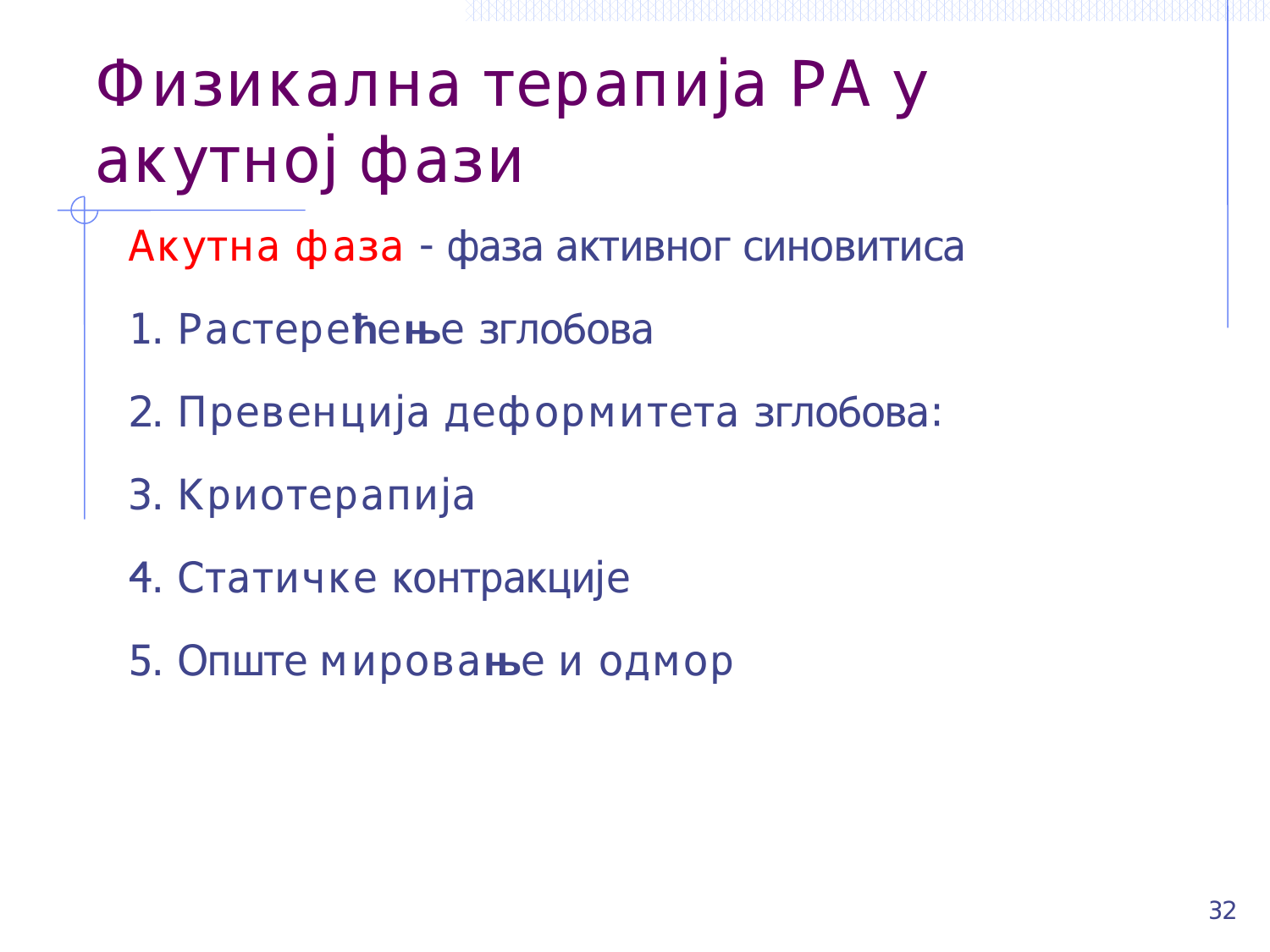

# Физикална терапија РА у акутној фази
Акутна фаза - фаза активног синовитисa
1. Растерећење зглобова
2. Превенција деформитета зглобова:
3. Криотерапија
4. Статичке контракције
5. Опште мировање и одмор

32